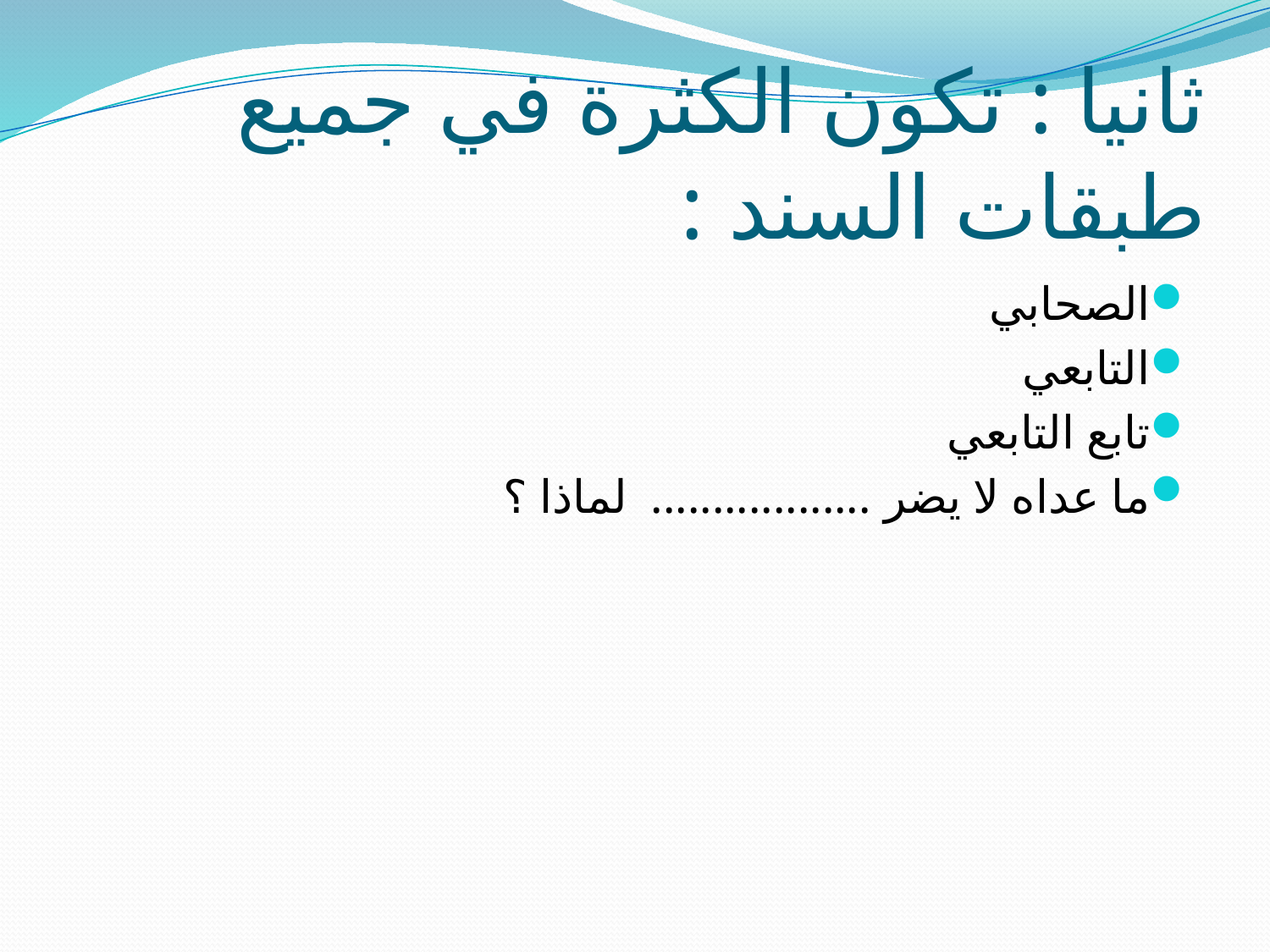

# ثانيا : تكون الكثرة في جميع طبقات السند :
الصحابي
التابعي
تابع التابعي
ما عداه لا يضر ..................  لماذا ؟